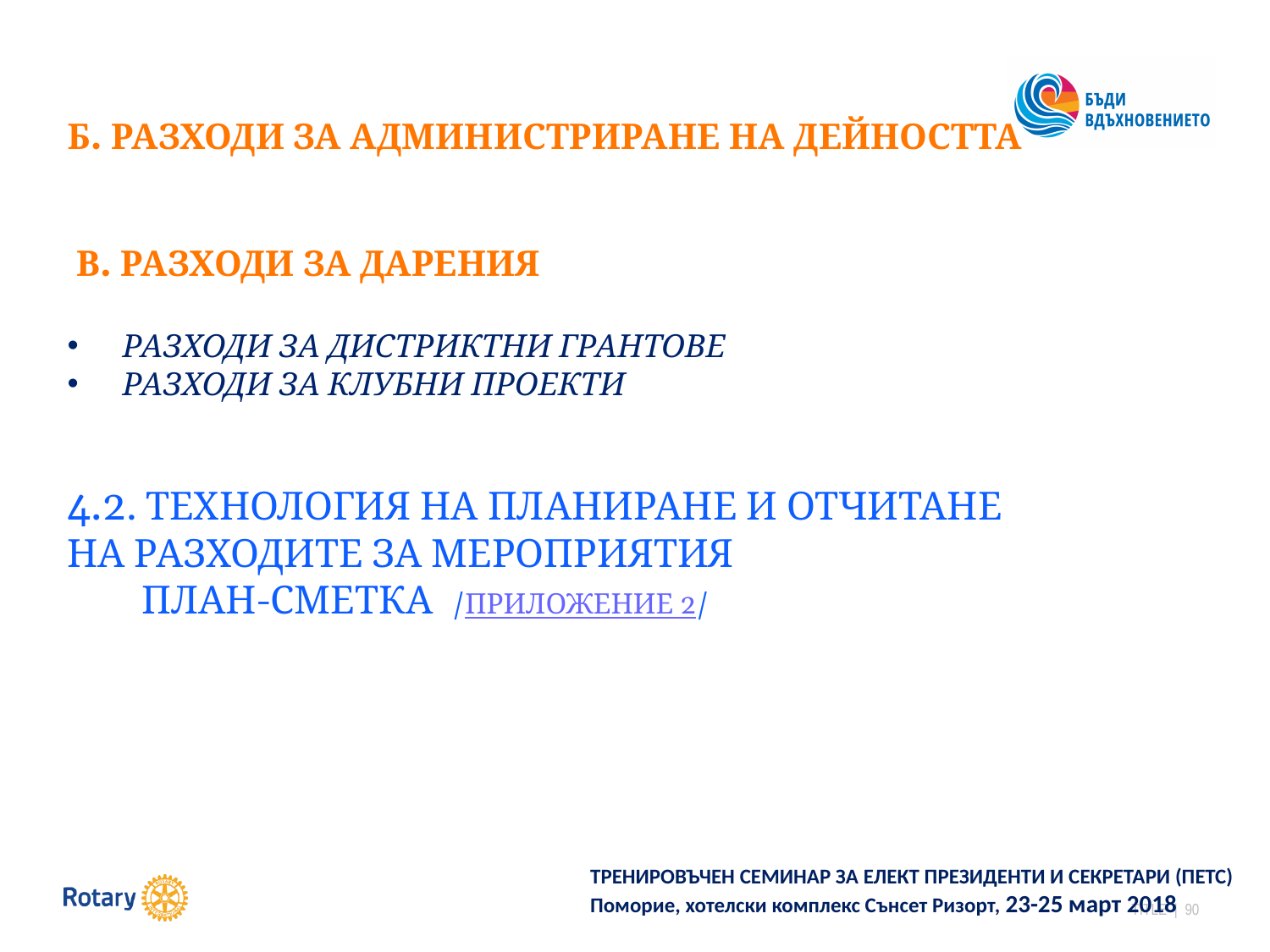

Б. РАЗХОДИ ЗА АДМИНИСТРИРАНЕ НА ДЕЙНОСТТА

 В. РАЗХОДИ ЗА ДАРЕНИЯ

  РАЗХОДИ ЗА ДИСТРИКТНИ ГРАНТОВЕ
  РАЗХОДИ ЗА КЛУБНИ ПРОЕКТИ

4.2. ТЕХНОЛОГИЯ НА ПЛАНИРАНЕ И ОТЧИТАНЕ НА РАЗХОДИТЕ ЗА МЕРОПРИЯТИЯ
        ПЛАН-СМЕТКА  /ПРИЛОЖЕНИЕ 2/